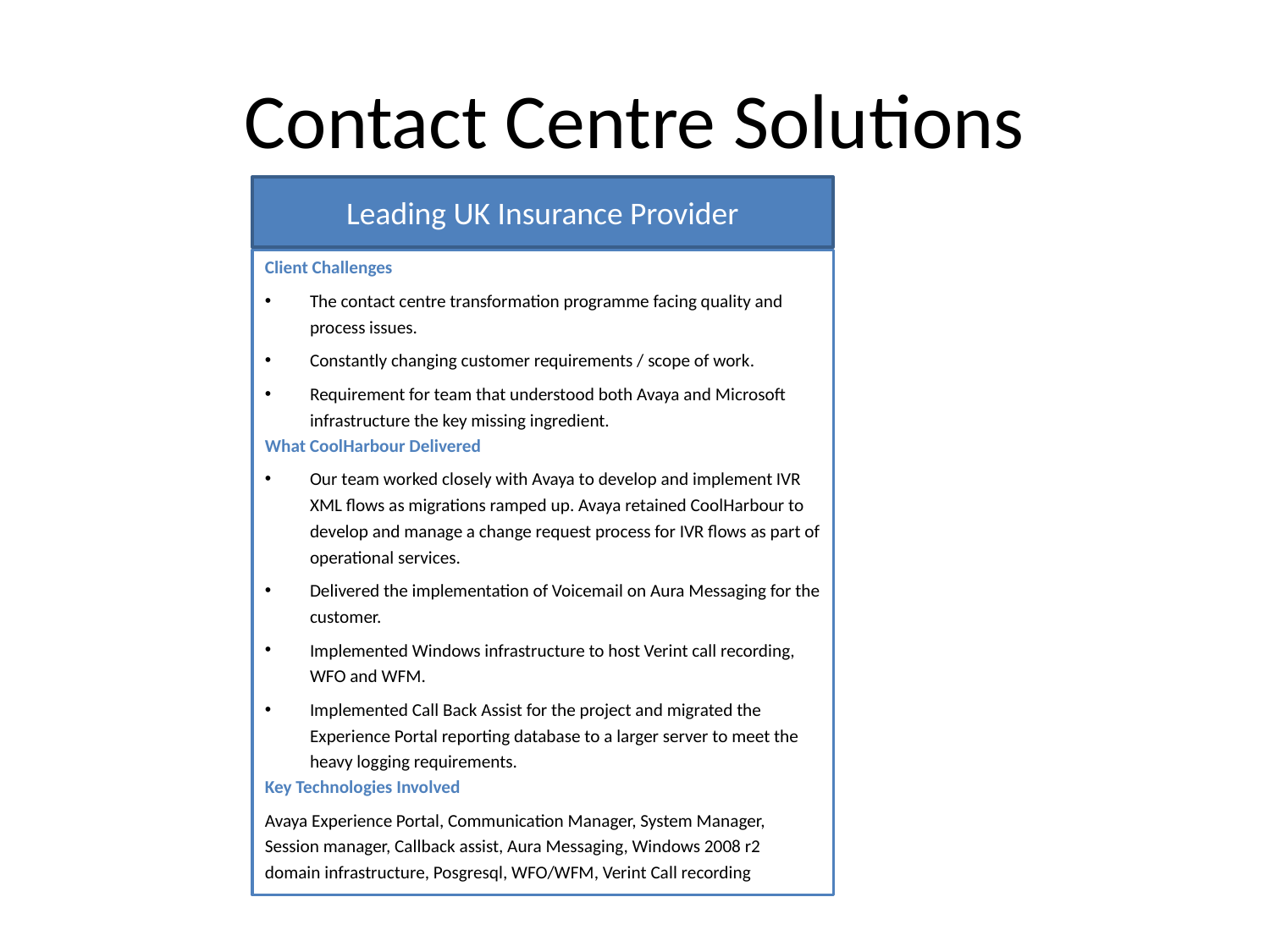

# Contact Centre Solutions
Leading UK Insurance Provider
Client Challenges
The contact centre transformation programme facing quality and process issues.
Constantly changing customer requirements / scope of work.
Requirement for team that understood both Avaya and Microsoft infrastructure the key missing ingredient.
What CoolHarbour Delivered
Our team worked closely with Avaya to develop and implement IVR XML flows as migrations ramped up. Avaya retained CoolHarbour to develop and manage a change request process for IVR flows as part of operational services.
Delivered the implementation of Voicemail on Aura Messaging for the customer.
Implemented Windows infrastructure to host Verint call recording, WFO and WFM.
Implemented Call Back Assist for the project and migrated the Experience Portal reporting database to a larger server to meet the heavy logging requirements.
Key Technologies Involved
Avaya Experience Portal, Communication Manager, System Manager, Session manager, Callback assist, Aura Messaging, Windows 2008 r2 domain infrastructure, Posgresql, WFO/WFM, Verint Call recording